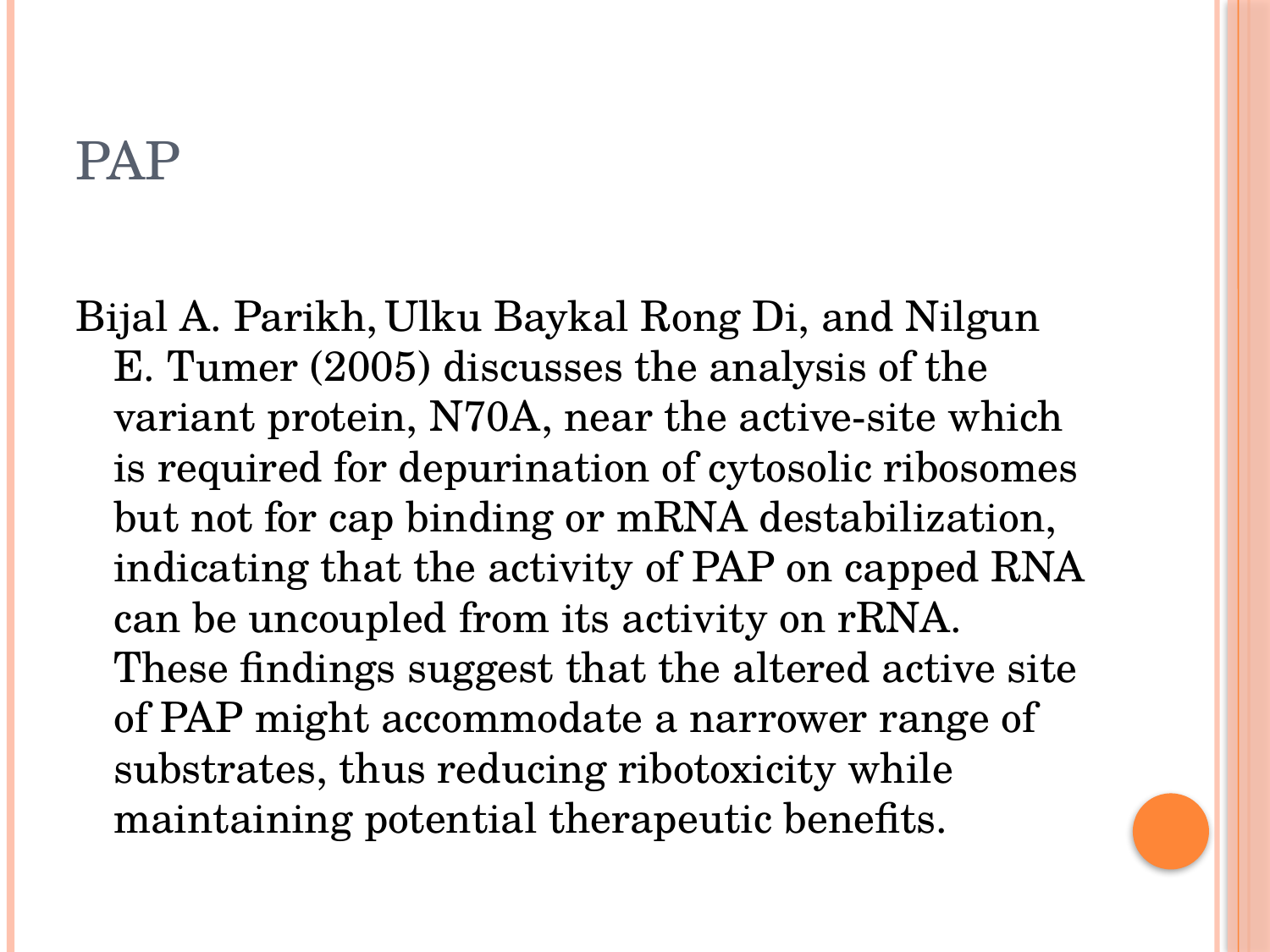

# PAP

Bijal A. Parikh, Ulku Baykal Rong Di, and Nilgun E. Tumer (2005) discusses the analysis of the variant protein, N70A, near the active-site which is required for depurination of cytosolic ribosomes but not for cap binding or mRNA destabilization, indicating that the activity of PAP on capped RNA can be uncoupled from its activity on rRNA. These findings suggest that the altered active site of PAP might accommodate a narrower range of substrates, thus reducing ribotoxicity while maintaining potential therapeutic benefits.